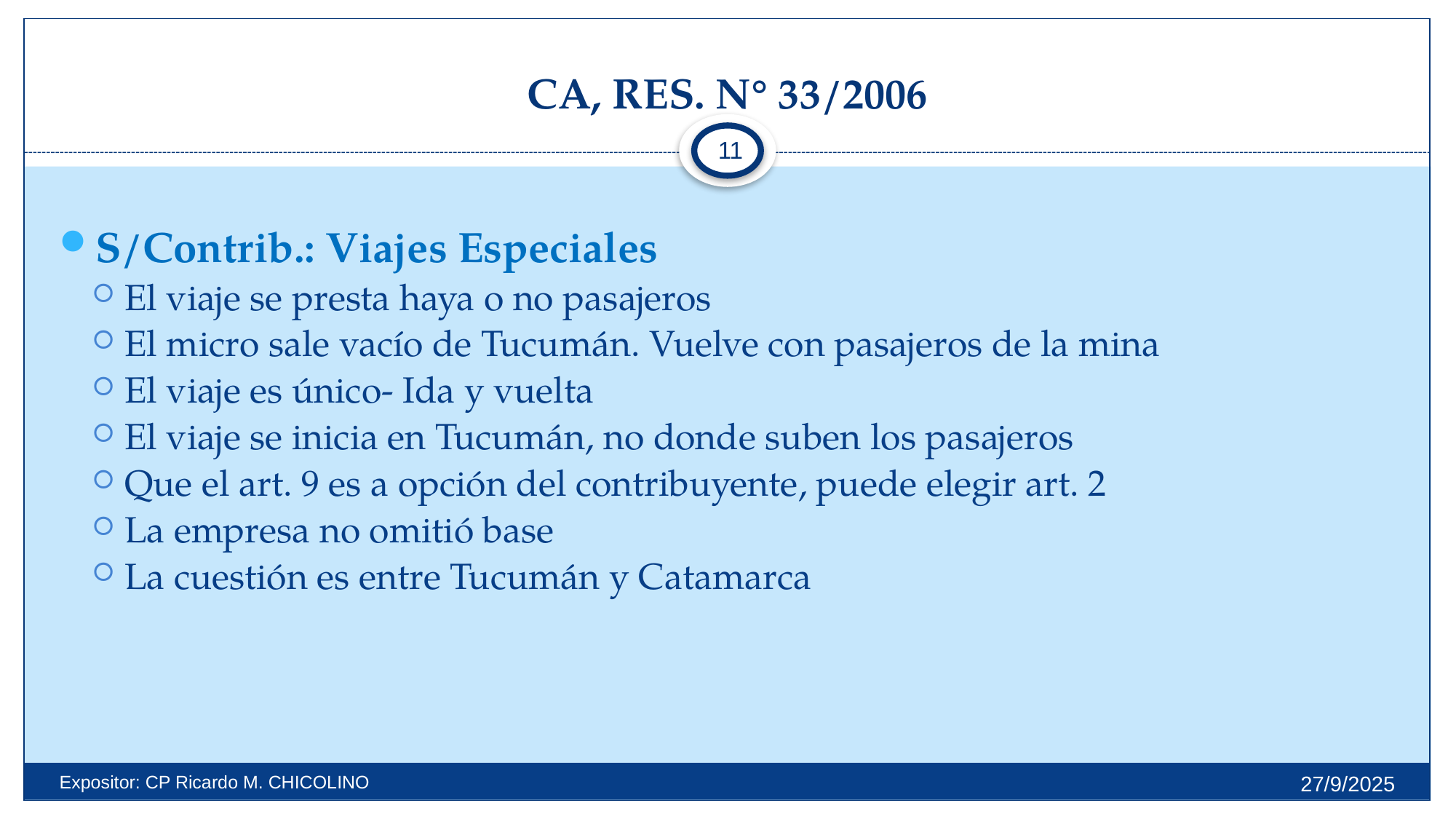

# CA, RES. N° 33/2006
11
S/Contrib.: Viajes Especiales
El viaje se presta haya o no pasajeros
El micro sale vacío de Tucumán. Vuelve con pasajeros de la mina
El viaje es único- Ida y vuelta
El viaje se inicia en Tucumán, no donde suben los pasajeros
Que el art. 9 es a opción del contribuyente, puede elegir art. 2
La empresa no omitió base
La cuestión es entre Tucumán y Catamarca
27/9/2025
Expositor: CP Ricardo M. CHICOLINO